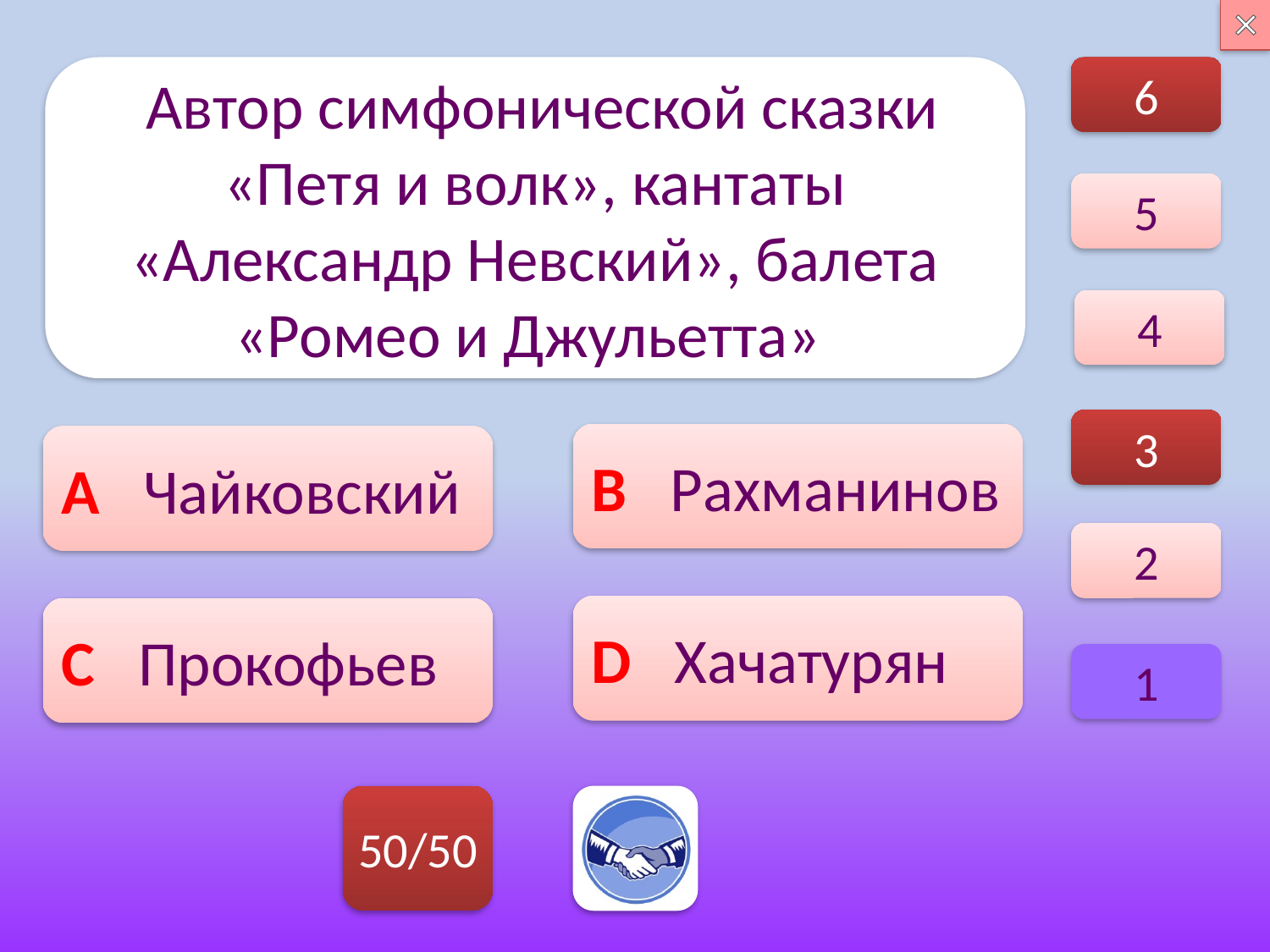

6
 Автор симфонической сказки «Петя и волк», кантаты «Александр Невский», балета «Ромео и Джульетта»
5
4
3
В   Рахманинов
А   Чайковский
2
D   Хачатурян
C   Прокофьев
1
50/50